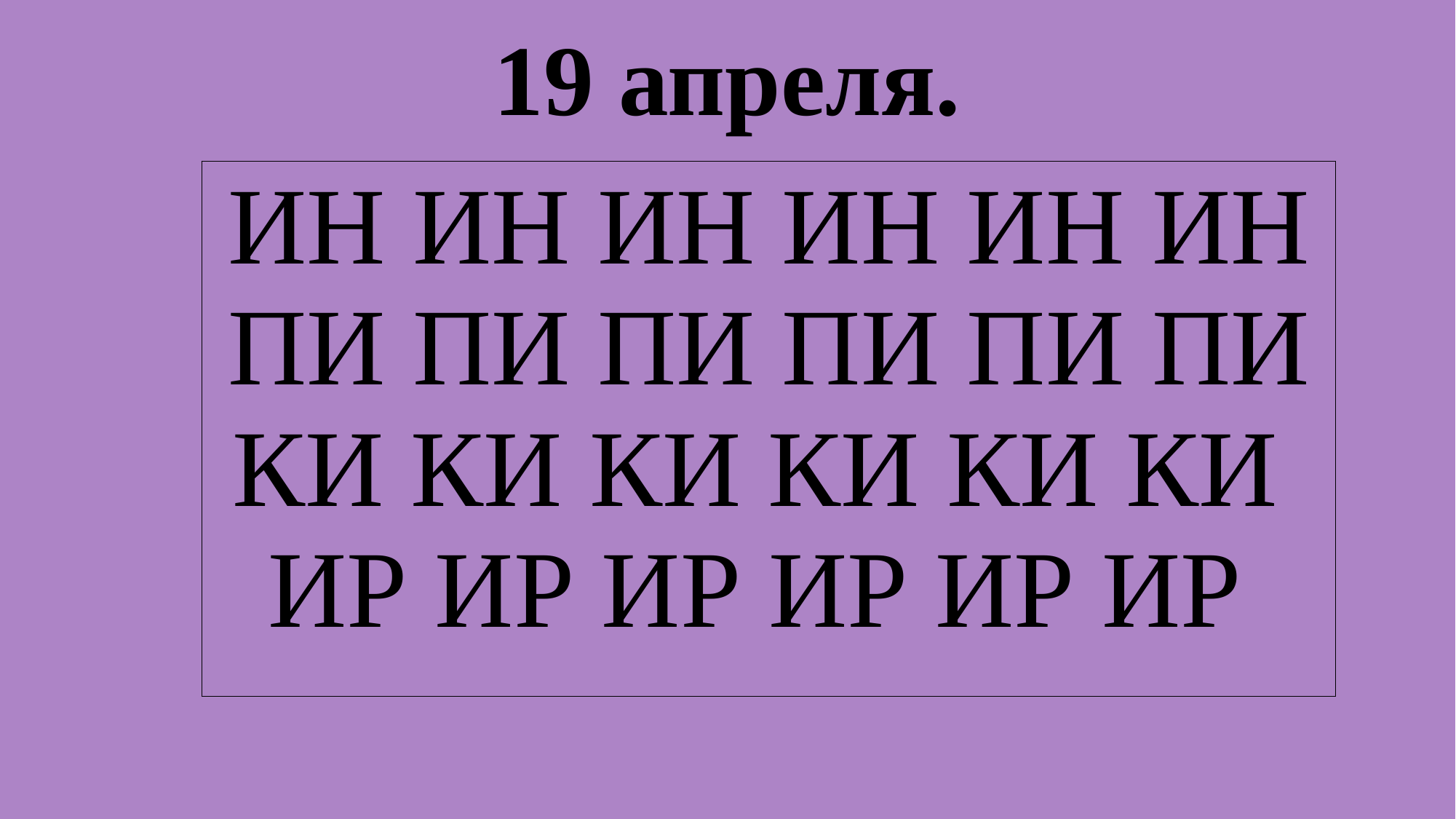

19 апреля.
| ИН ИН ИН ИН ИН ИН ПИ ПИ ПИ ПИ ПИ ПИ КИ КИ КИ КИ КИ КИ ИР ИР ИР ИР ИР ИР |
| --- |